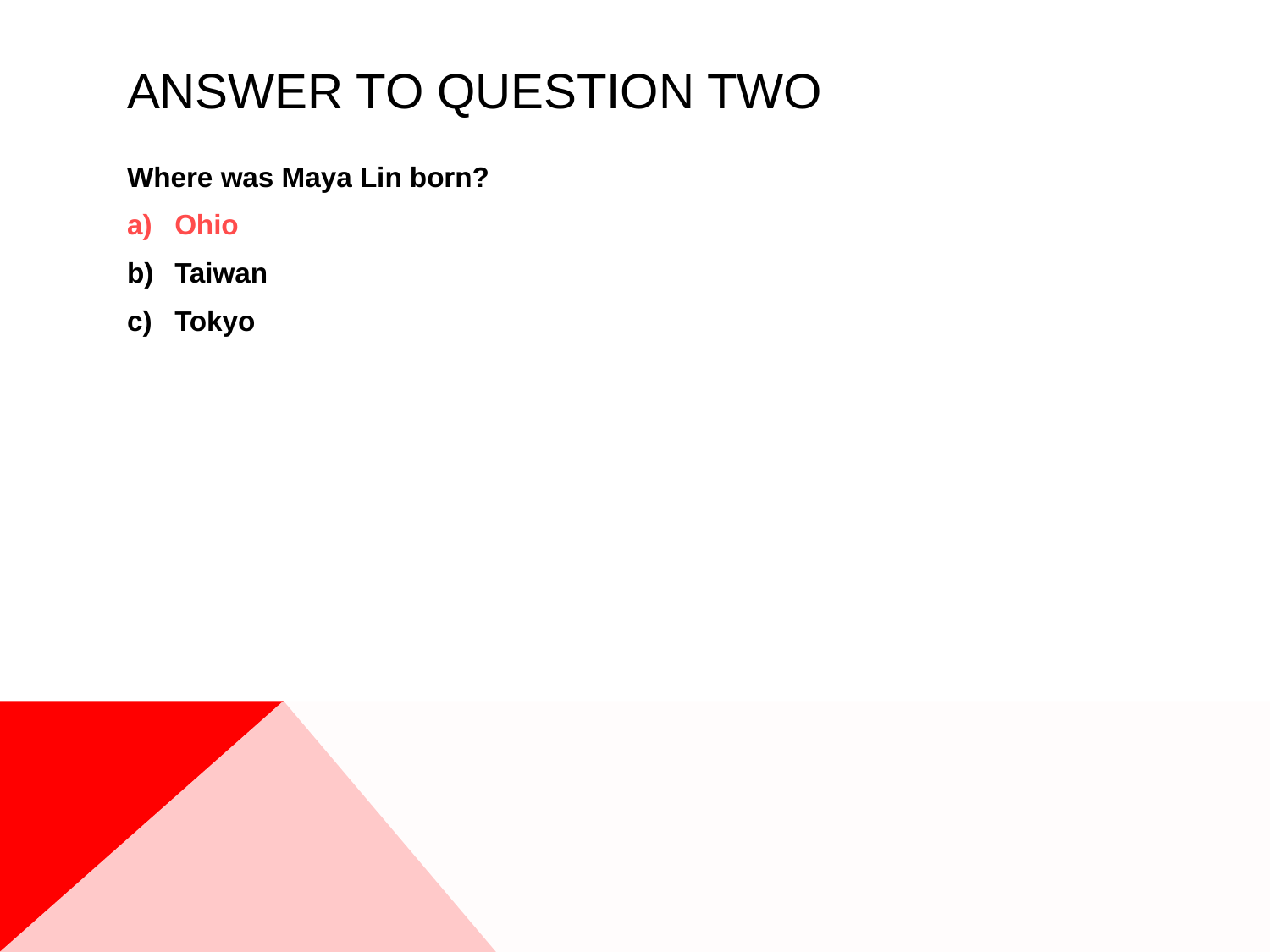

# Answer to question two
Where was Maya Lin born?
Ohio
Taiwan
Tokyo